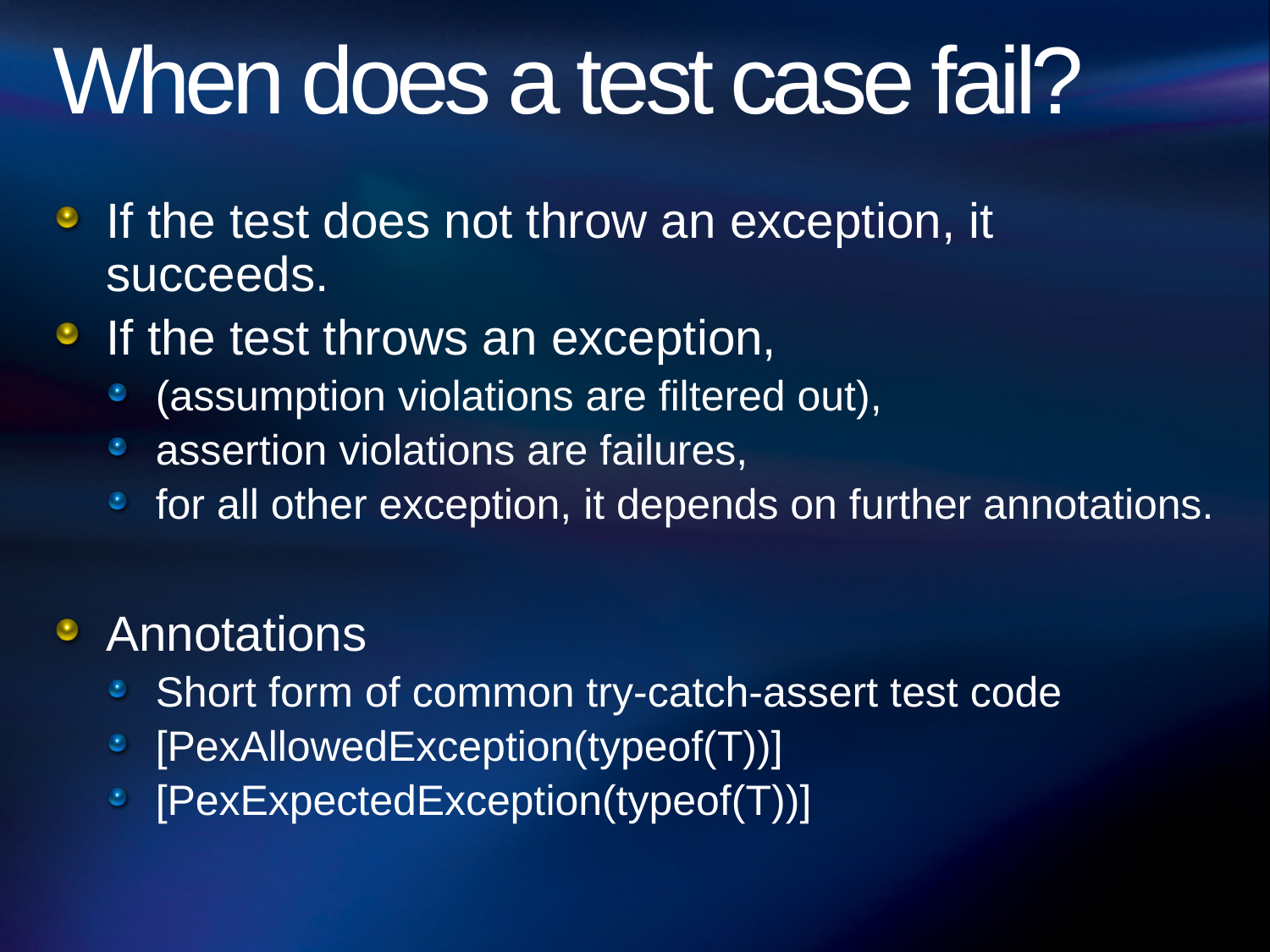

# When does a test case fail?
If the test does not throw an exception, it succeeds.
If the test throws an exception,
(assumption violations are filtered out),
assertion violations are failures,
for all other exception, it depends on further annotations.

Annotations
Short form of common try-catch-assert test code
[PexAllowedException(typeof(T))]
[PexExpectedException(typeof(T))]